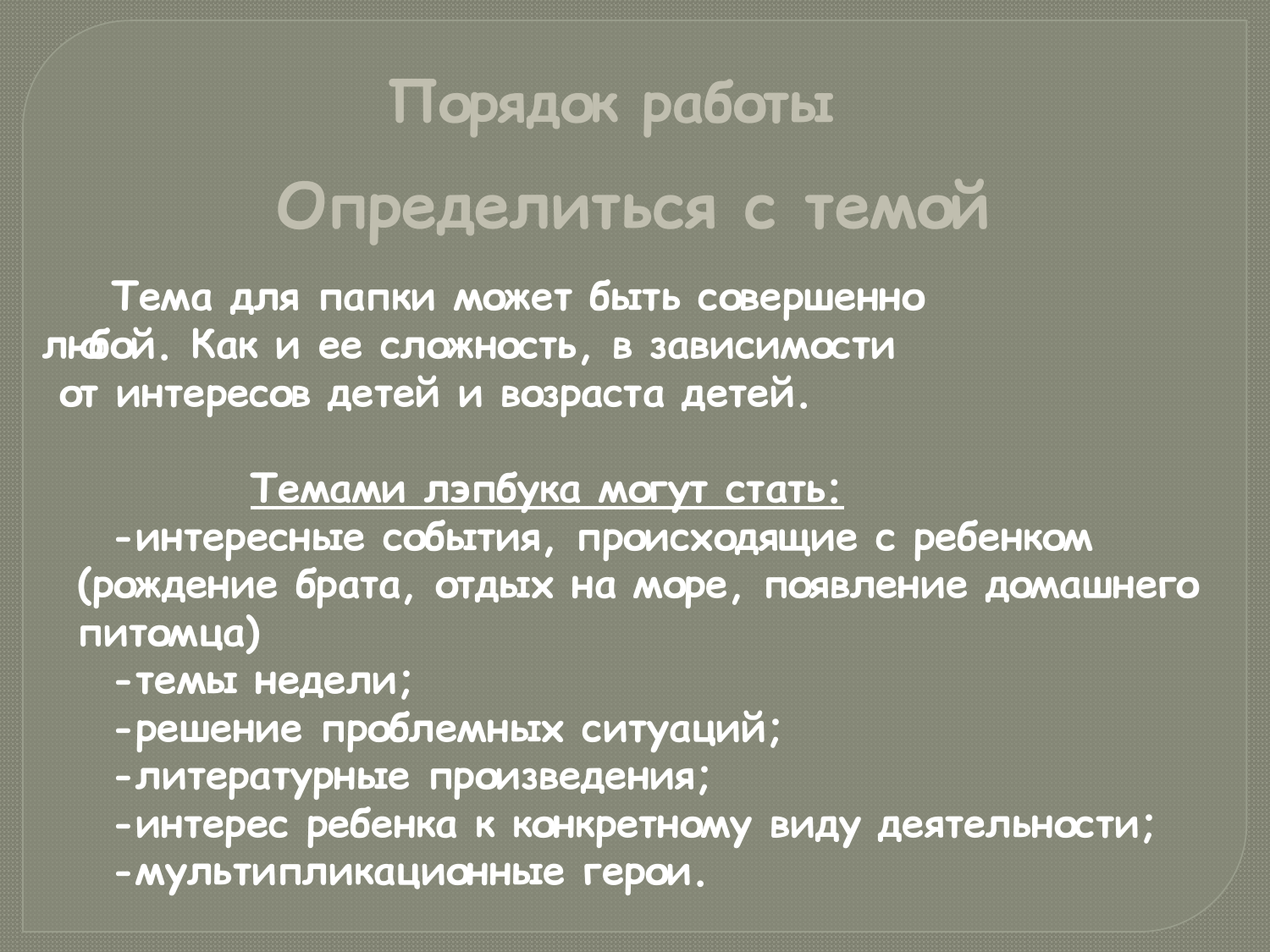

Порядок работы
Определиться с темой
     Тема для папки может быть совершенно
любой. Как и ее сложность, в зависимости
 от интересов детей и возраста детей.

            Темами лэпбука могут стать:
    -интересные события, происходящие с ребенком (рождение брата, отдых на море, появление домашнего питомца)
    -темы недели;
    -решение проблемных ситуаций;
    -литературные произведения;
    -интерес ребенка к конкретному виду деятельности;
    -мультипликационные герои.